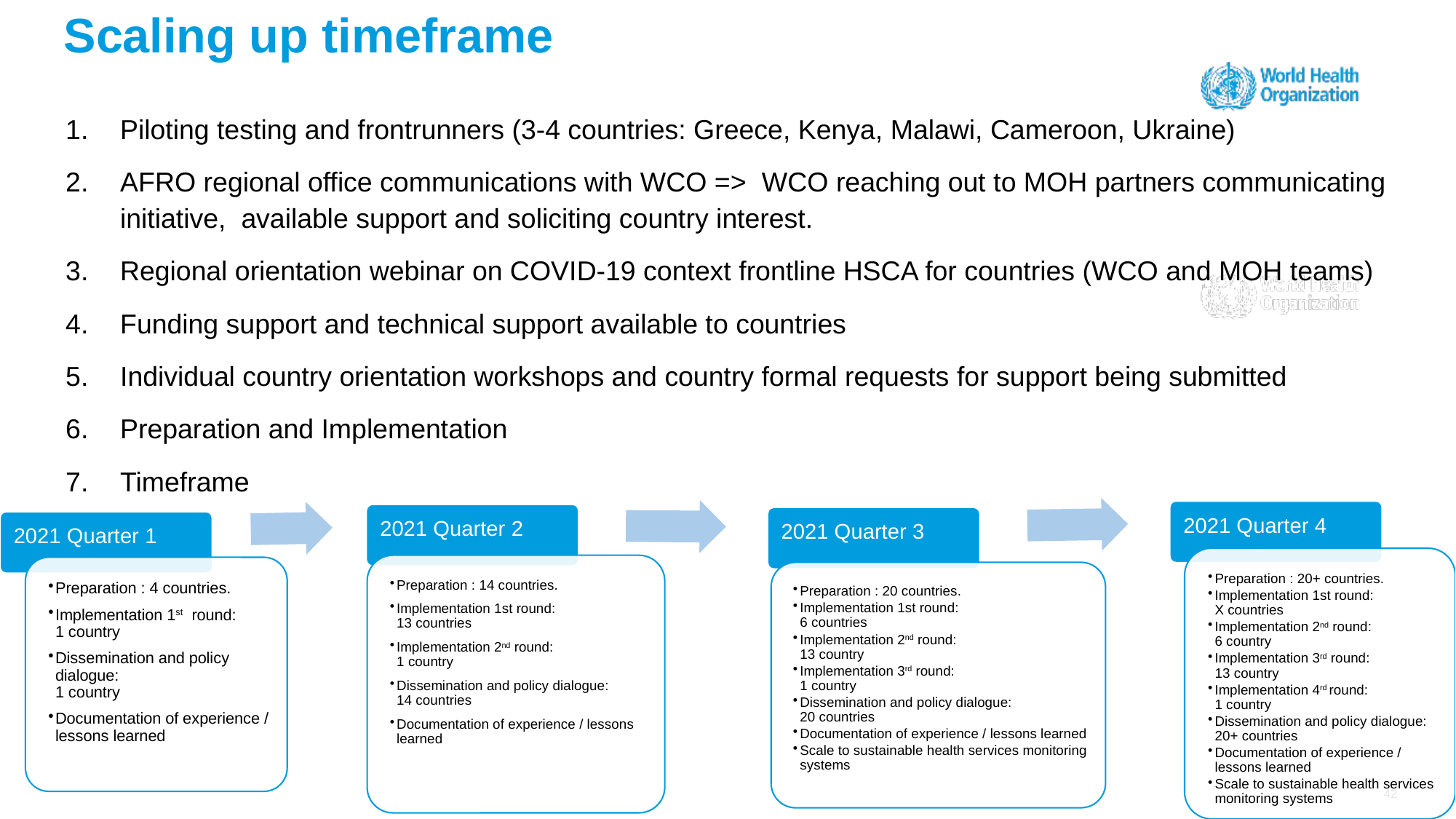

# Scaling up timeframe
Piloting testing and frontrunners (3-4 countries: Greece, Kenya, Malawi, Cameroon, Ukraine)
AFRO regional office communications with WCO =>  WCO reaching out to MOH partners communicating initiative,  available support and soliciting country interest.
Regional orientation webinar on COVID-19 context frontline HSCA for countries (WCO and MOH teams)
Funding support and technical support available to countries
Individual country orientation workshops and country formal requests for support being submitted
Preparation and Implementation
Timeframe

2021 Quarter 1
Preparation : 4 countries.
Implementation 1st  round:
1 country
Dissemination and policy dialogue:
1 country
Documentation of experience / lessons learned

2021 Quarter 2
Preparation : 14 countries.
Implementation 1st round:
13 countries
Implementation 2nd round:
1 country
Dissemination and policy dialogue:
14 countries
Documentation of experience / lessons learned

2021 Quarter 3
Preparation : 20 countries.
Implementation 1st round:
6 countries
Implementation 2nd round:
13 country
Implementation 3rd round:
1 country
Dissemination and policy dialogue:
20 countries
Documentation of experience / lessons learned
Scale to sustainable health services monitoring systems

2021 Quarter 4
Preparation : 20+ countries.
Implementation 1st round:
X countries
Implementation 2nd round:
6 country
Implementation 3rd round:
13 country
Implementation 4rd round:
1 country
Dissemination and policy dialogue:
20+ countries
Documentation of experience / lessons learned
Scale to sustainable health services monitoring systems
42